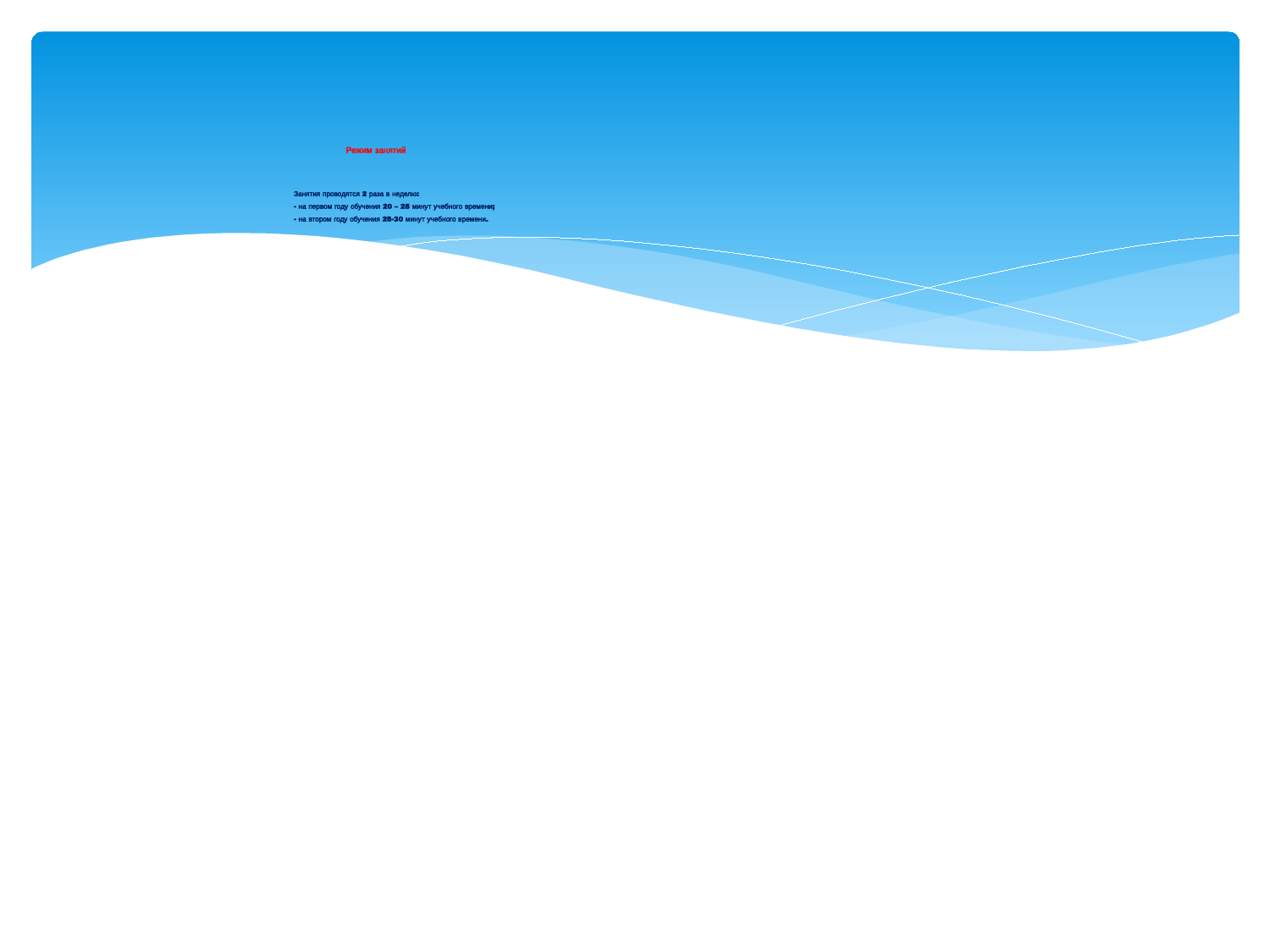

# Режим занятий Занятия проводятся 2 раза в неделю: - на первом году обучения 20 – 25 минут учебного времени; - на втором году обучения 25-30 минут учебного времени.